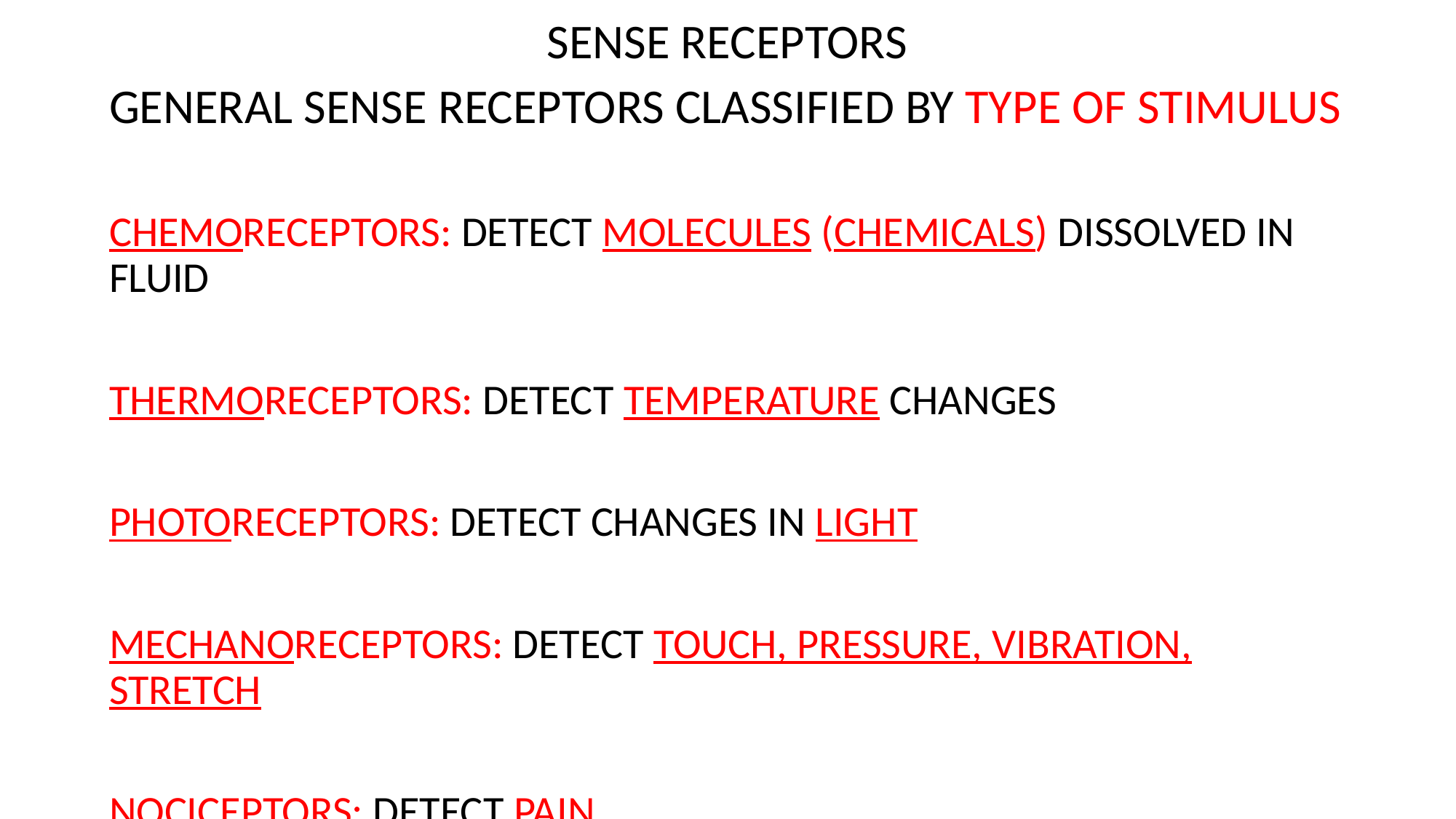

Sense Receptors
General Sense Receptors Classified by Type of Stimulus

Chemoreceptors: Detect molecules (chemicals) dissolved in fluid

Thermoreceptors: Detect temperature changes

Photoreceptors: Detect changes in light

Mechanoreceptors: Detect touch, pressure, vibration, stretch

Nociceptors: Detect pain